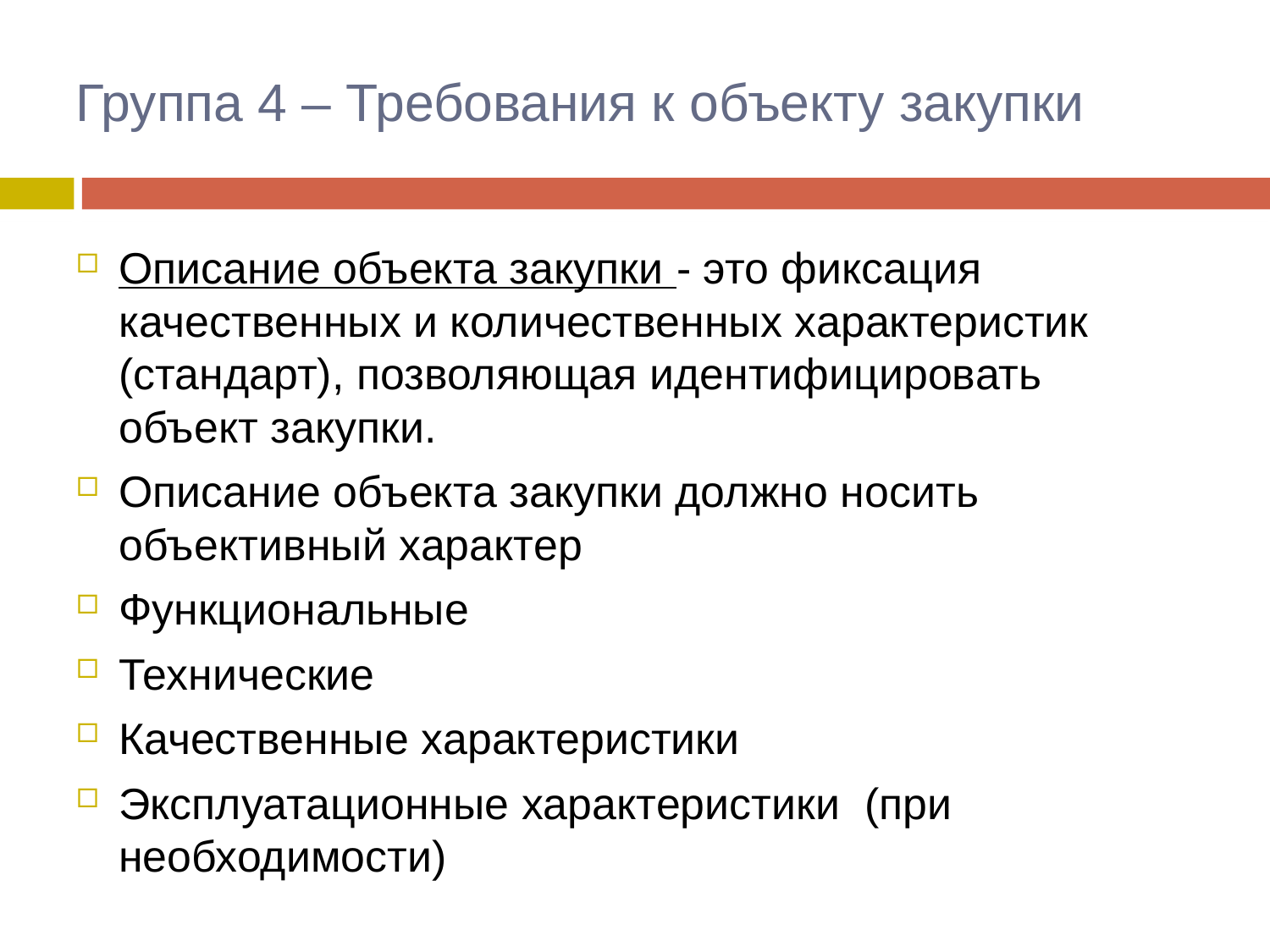

# Группа 4 – Требования к объекту закупки

Описание объекта закупки - это фиксация качественных и количественных характеристик (стандарт), позволяющая идентифицировать объект закупки.
Описание объекта закупки должно носить объективный характер
Функциональные
Технические
Качественные характеристики
Эксплуатационные характеристики  (при необходимости)